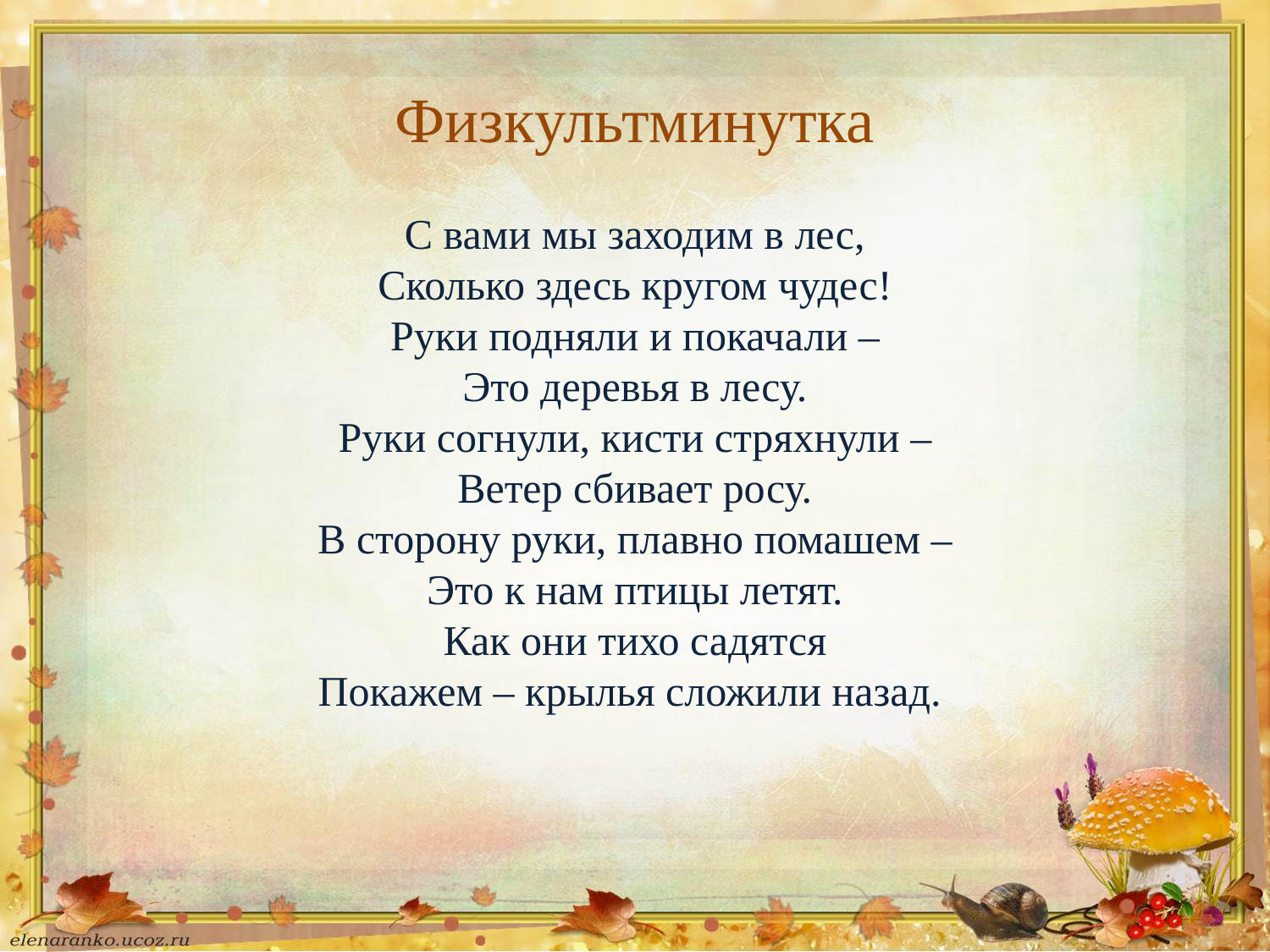

# Физкультминутка
С вами мы заходим в лес,
Сколько здесь кругом чудес!
Руки подняли и покачали –
Это деревья в лесу.
Руки согнули, кисти стряхнули –
Ветер сбивает росу.
В сторону руки, плавно помашем –
Это к нам птицы летят.
Как они тихо садятся
Покажем – крылья сложили назад.